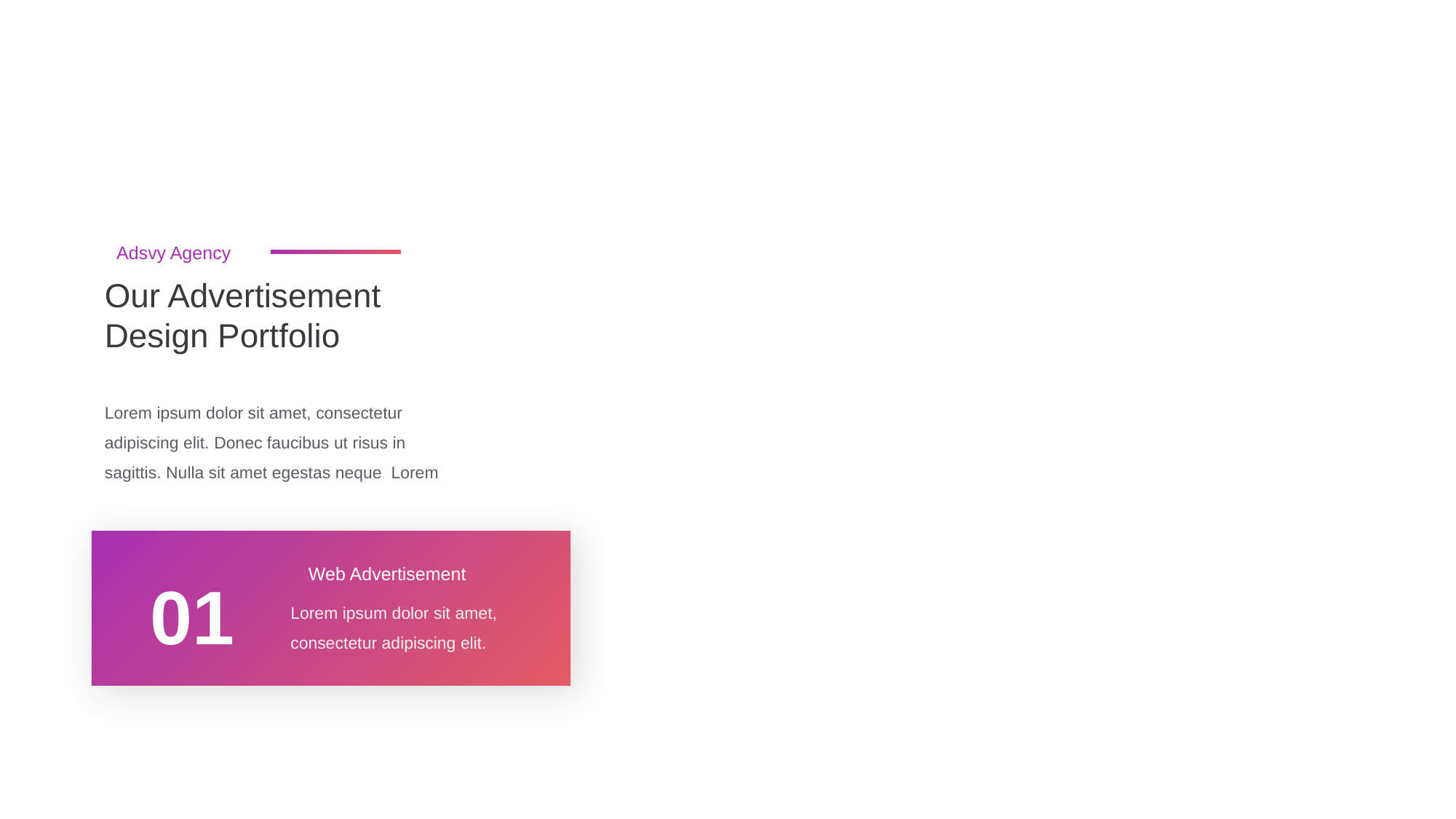

Adsvy Agency

Our Advertisement
Design Portfolio
Lorem ipsum dolor sit amet, consectetur adipiscing elit. Donec faucibus ut risus in sagittis. Nulla sit amet egestas neque  Lorem

Web Advertisement
Lorem ipsum dolor sit amet, consectetur adipiscing elit.
01